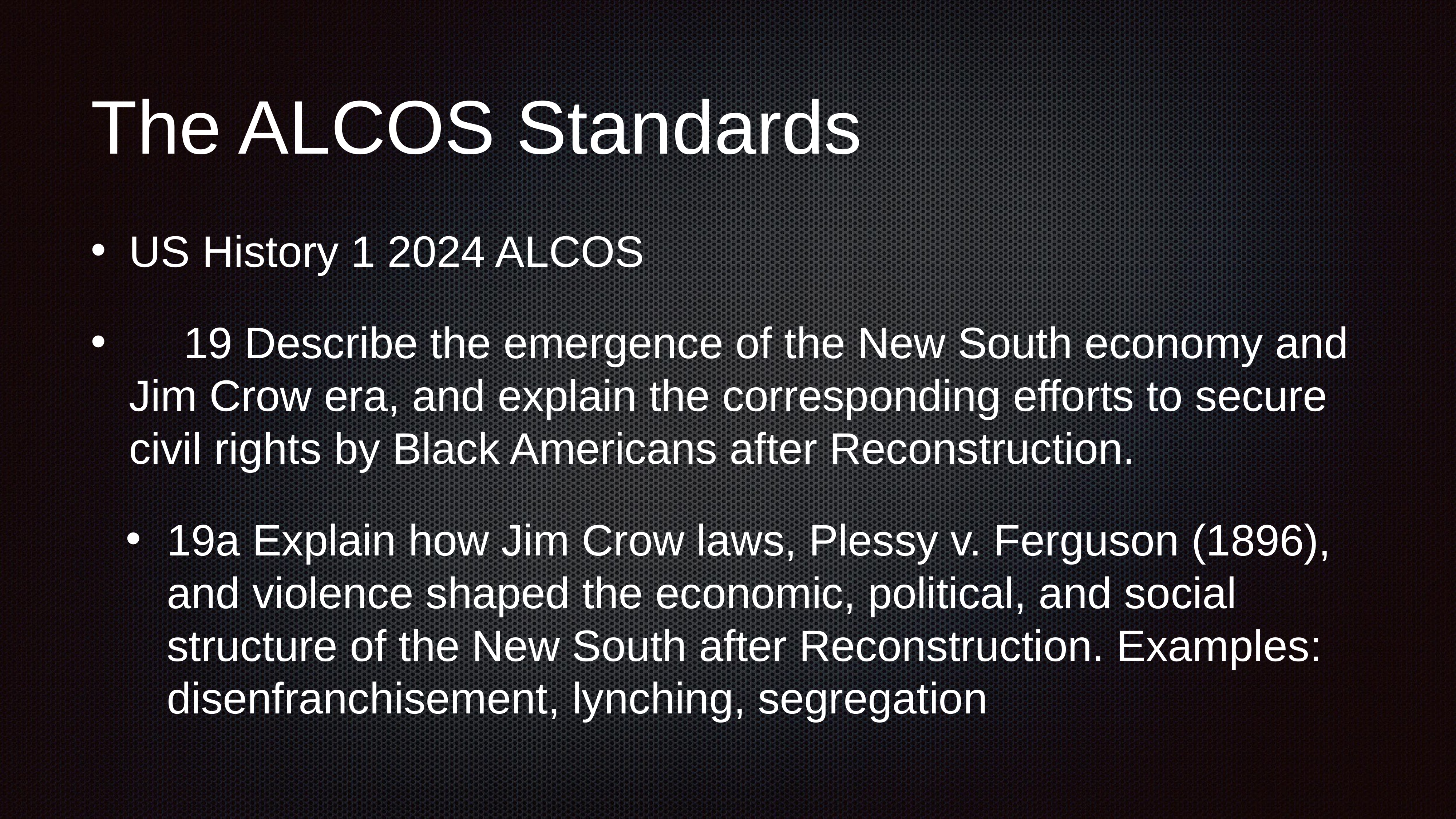

# The ALCOS Standards
US History 1 2024 ALCOS
	19 Describe the emergence of the New South economy and Jim Crow era, and explain the corresponding efforts to secure civil rights by Black Americans after Reconstruction.
19a Explain how Jim Crow laws, Plessy v. Ferguson (1896), and violence shaped the economic, political, and social structure of the New South after Reconstruction. Examples: disenfranchisement, lynching, segregation